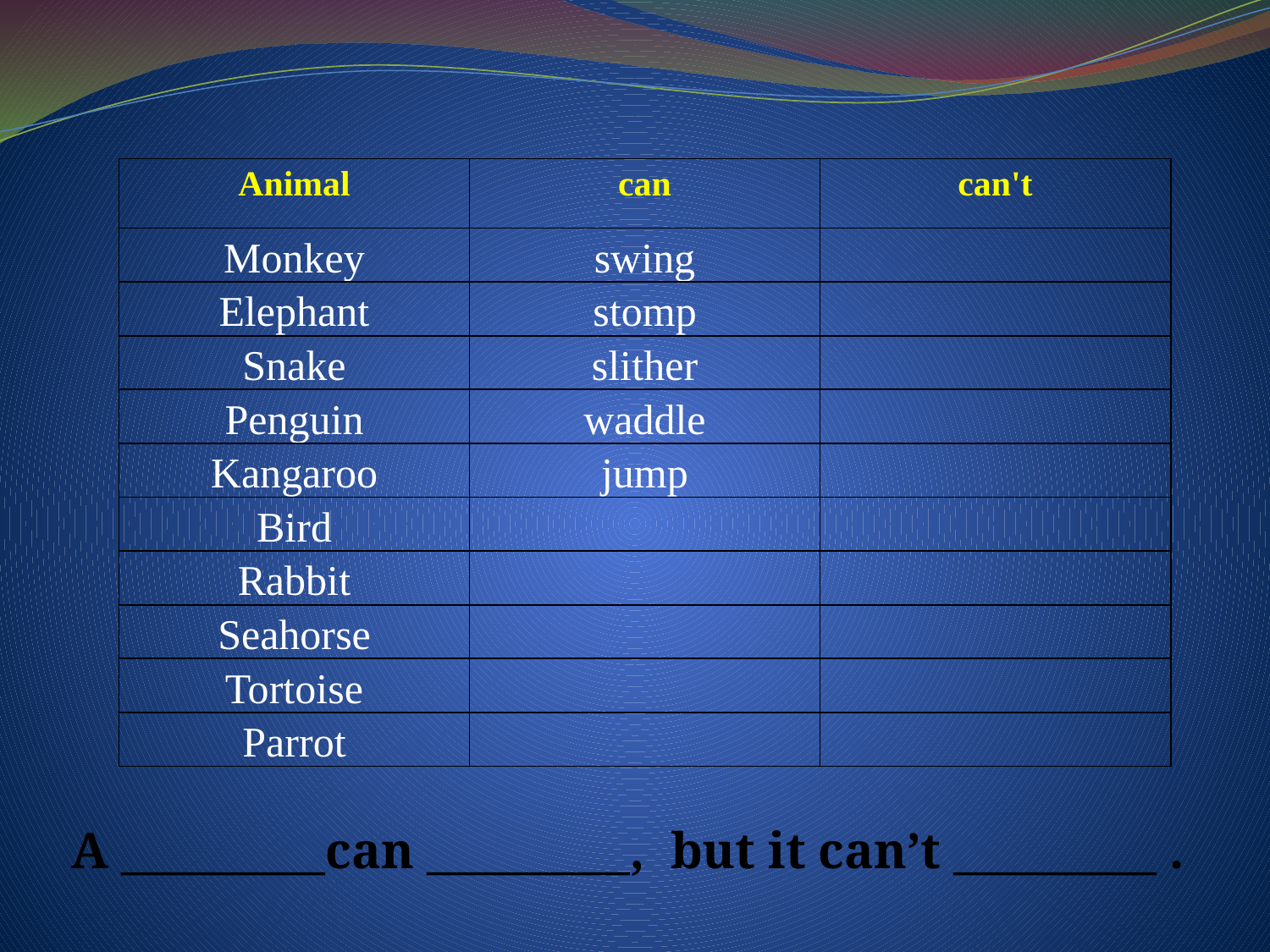

| Animal | can | can't |
| --- | --- | --- |
| Monkey | swing |  |
| Elephant | stomp |  |
| Snake | slither |  |
| Penguin | waddle |  |
| Kangaroo | jump |  |
| Bird |  |  |
| Rabbit |  |  |
| Seahorse |  |  |
| Tortoise |  |  |
| Parrot |  |  |
A _________can _________,  but it can’t _________ .